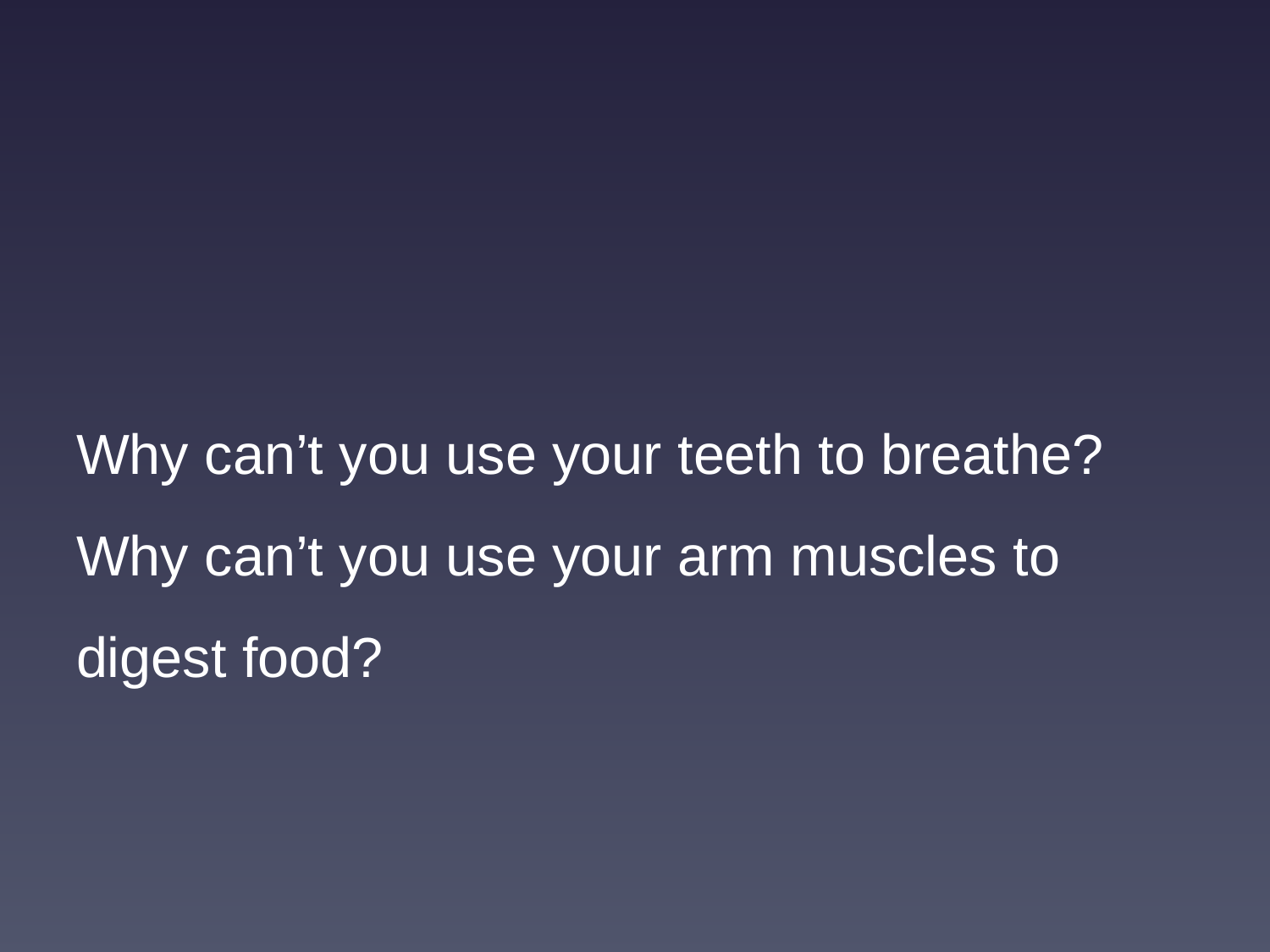

Why can’t you use your teeth to breathe? Why can’t you use your arm muscles to digest food?